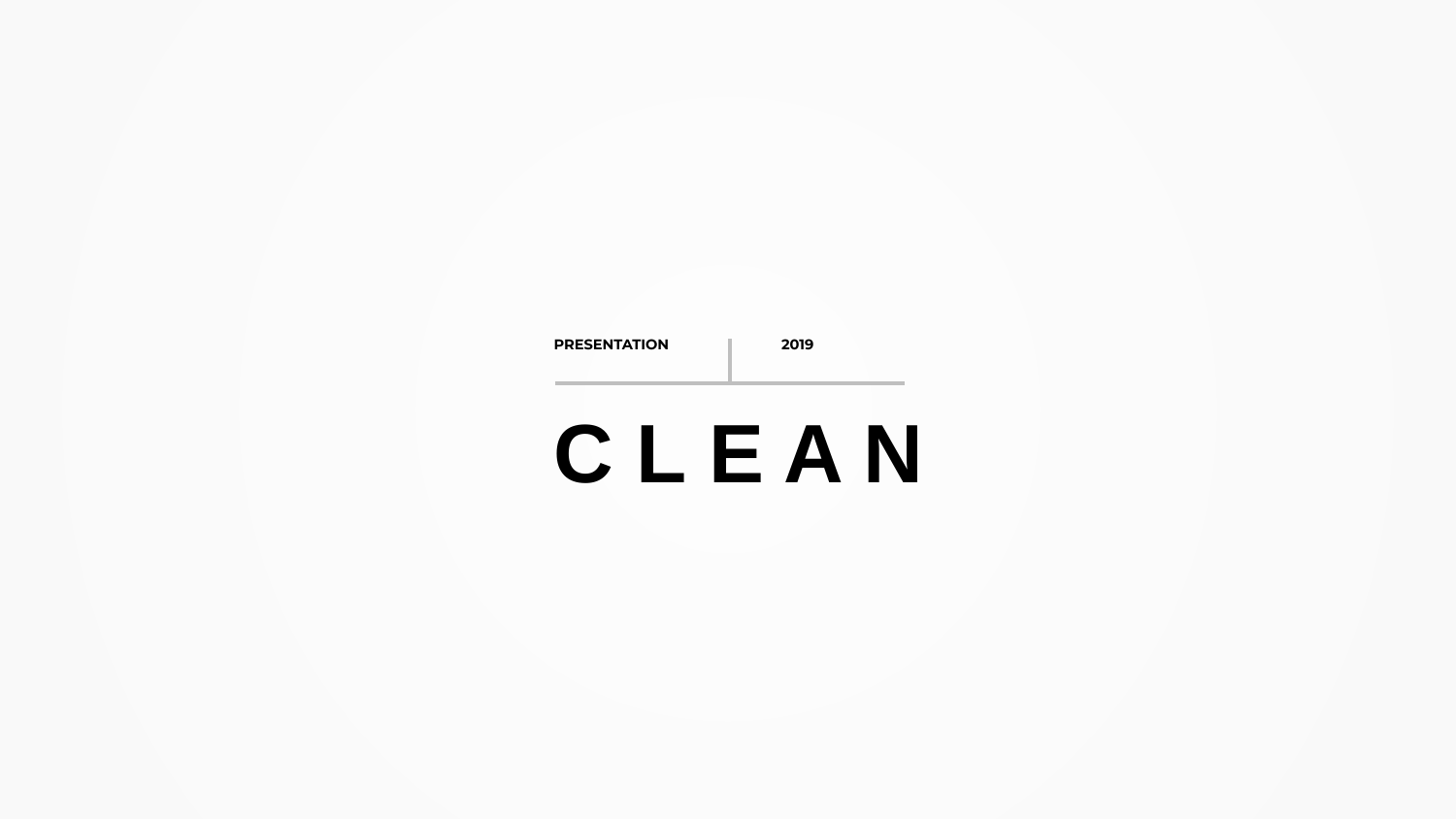

PRESENTATION
2019
C L E A N